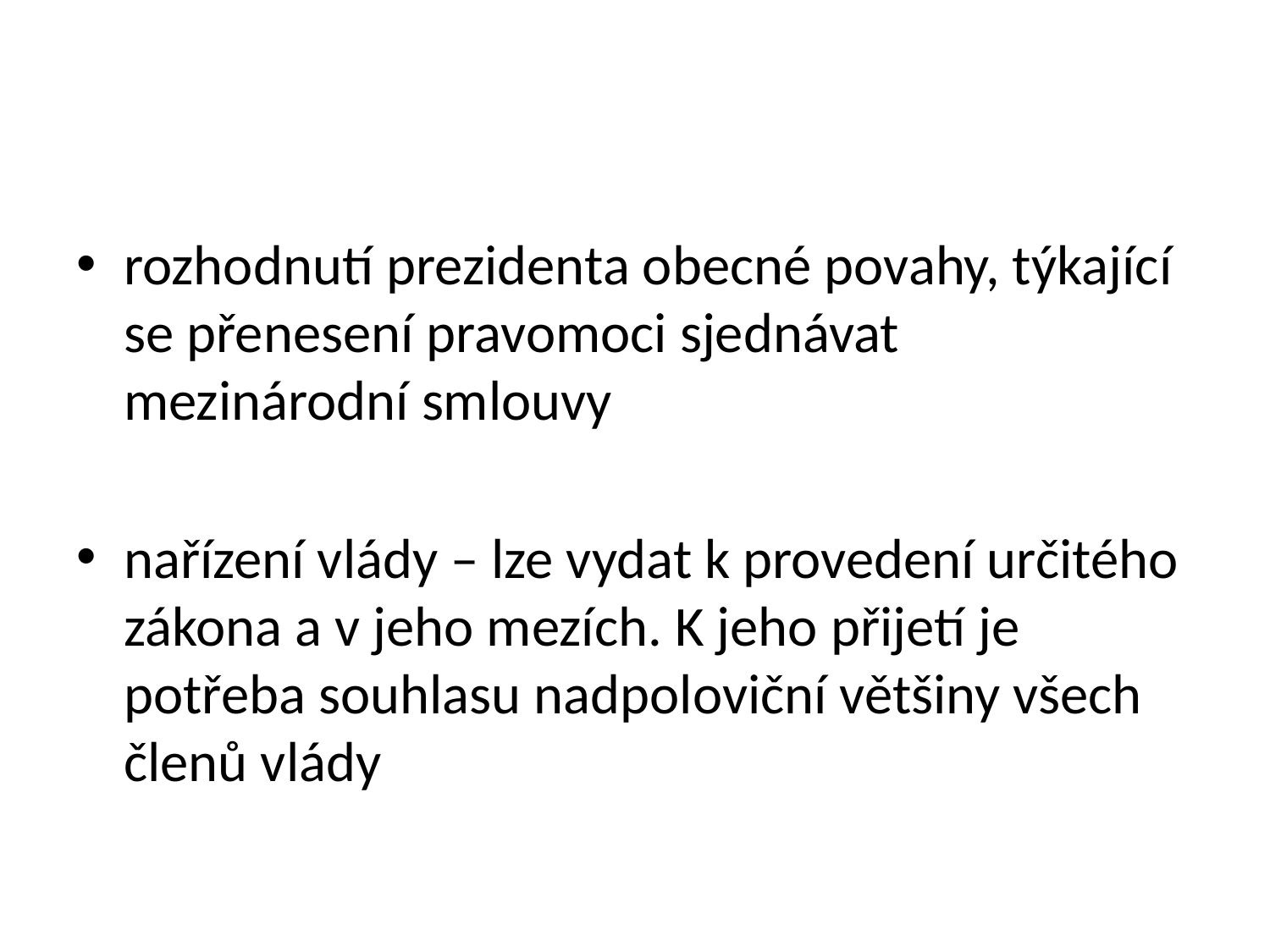

#
rozhodnutí prezidenta obecné povahy, týkající se přenesení pravomoci sjednávat mezinárodní smlouvy

nařízení vlády – lze vydat k provedení určitého zákona a v jeho mezích. K jeho přijetí je potřeba souhlasu nadpoloviční většiny všech členů vlády